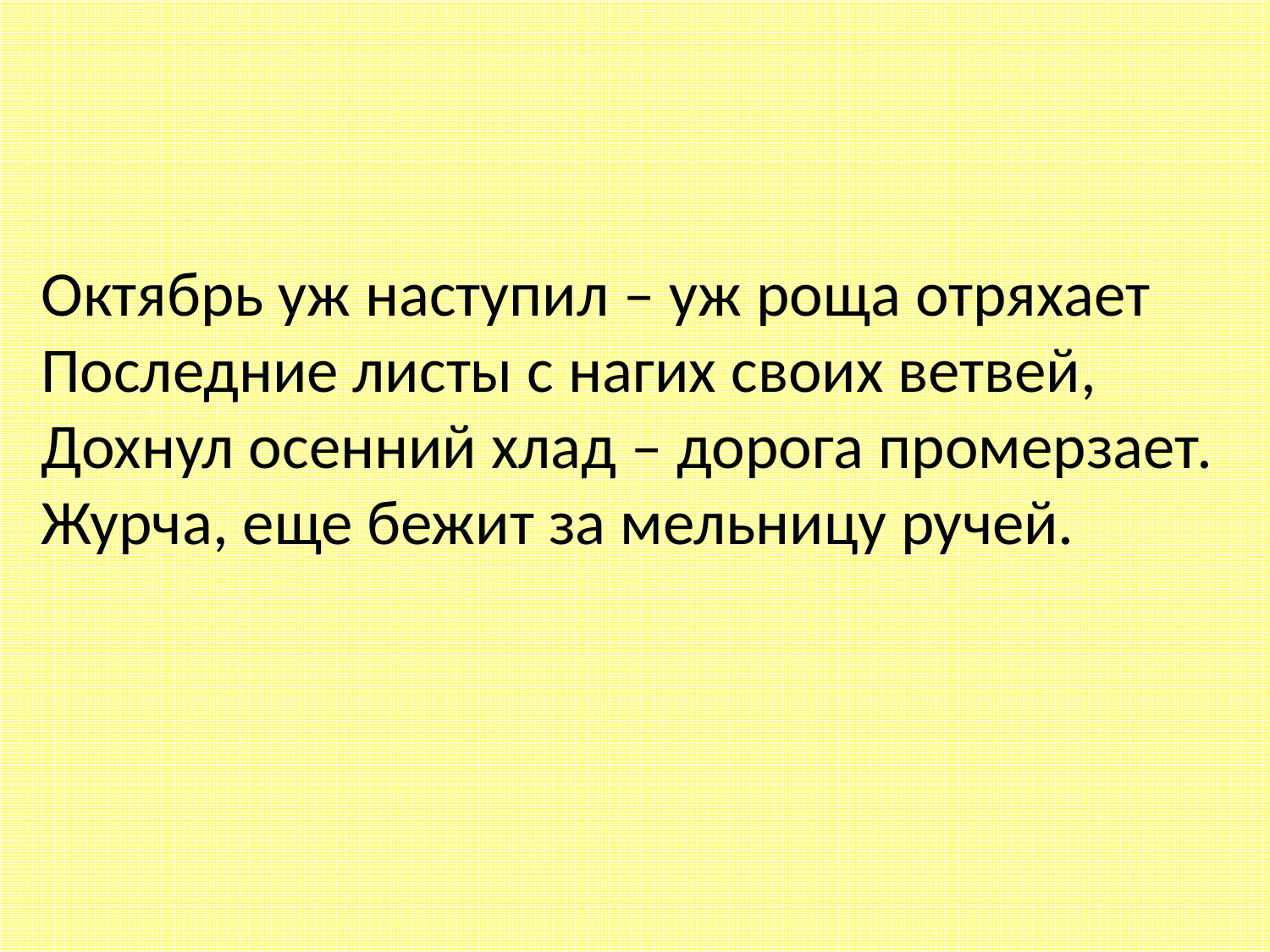

Октябрь уж наступил – уж роща отряхает
Последние листы с нагих своих ветвей,
Дохнул осенний хлад – дорога промерзает.
Журча, еще бежит за мельницу ручей.